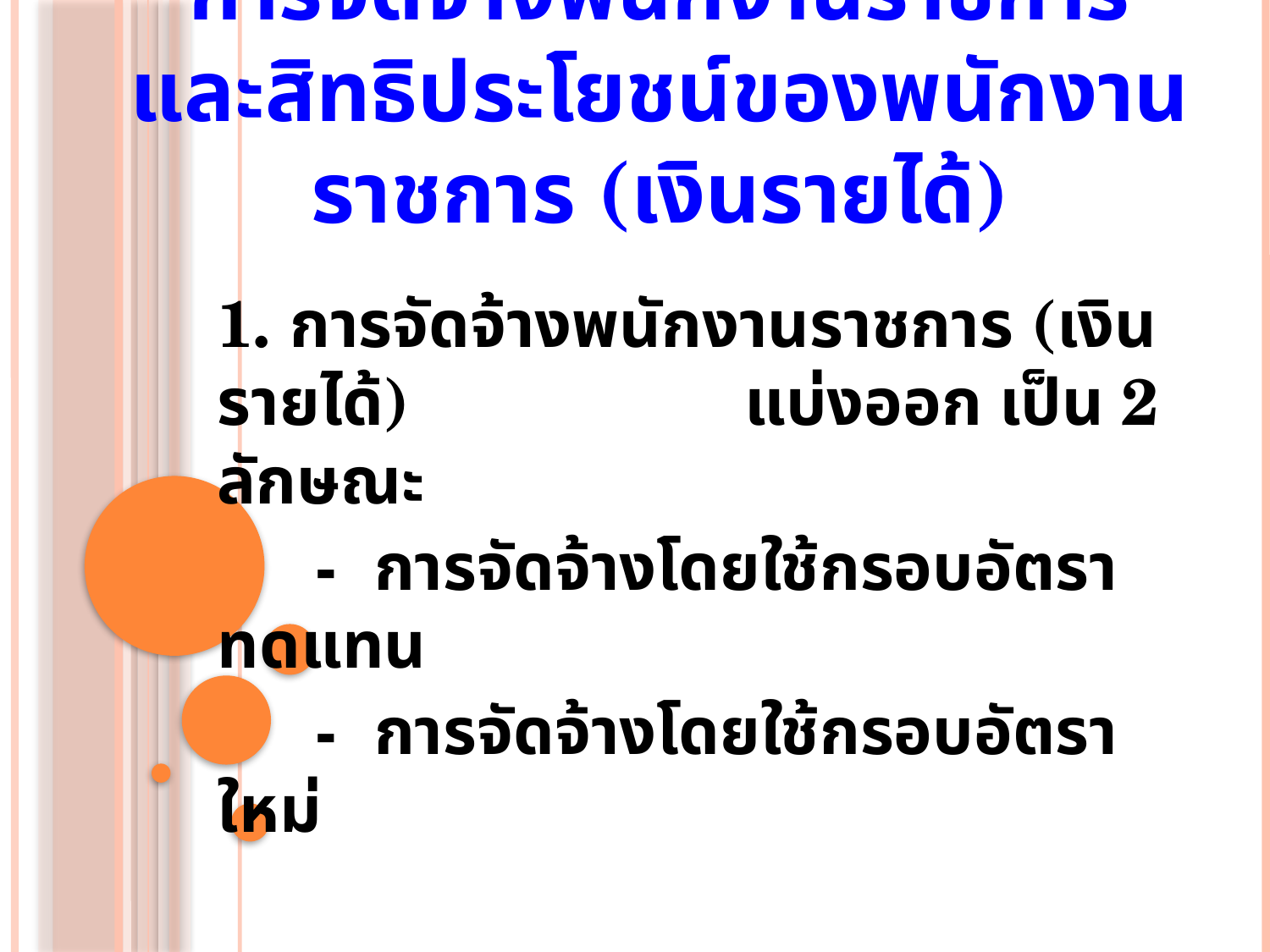

# การจัดจ้างพนักงานราชการ และสิทธิประโยชน์ของพนักงานราชการ (เงินรายได้)
1. การจัดจ้างพนักงานราชการ (เงินรายได้)                  แบ่งออก เป็น 2 ลักษณะ
	-  การจัดจ้างโดยใช้กรอบอัตราทดแทน
	-  การจัดจ้างโดยใช้กรอบอัตราใหม่